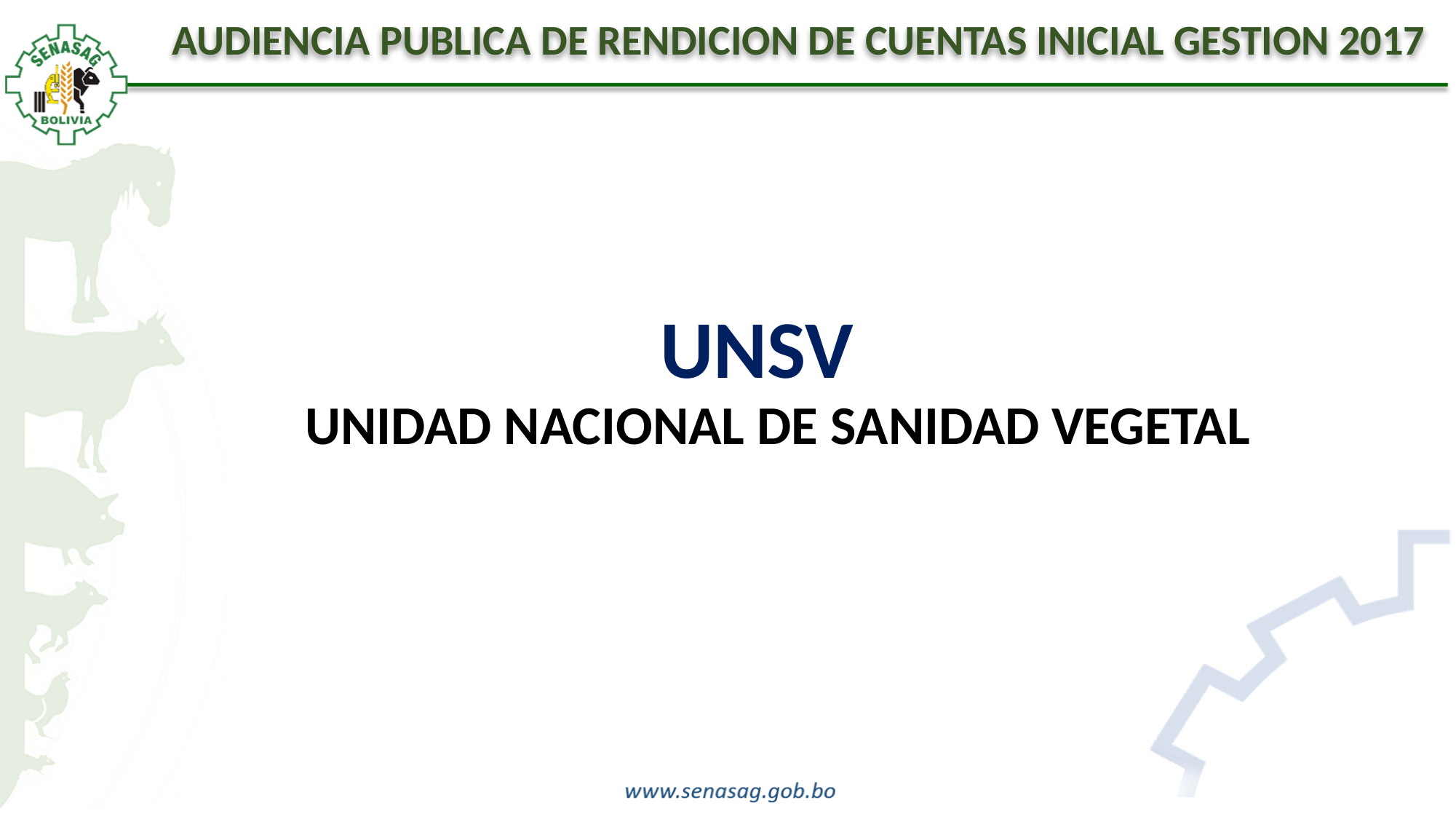

AUDIENCIA PUBLICA DE RENDICION DE CUENTAS INICIAL GESTION 2017
UNSV
UNIDAD NACIONAL DE SANIDAD VEGETAL